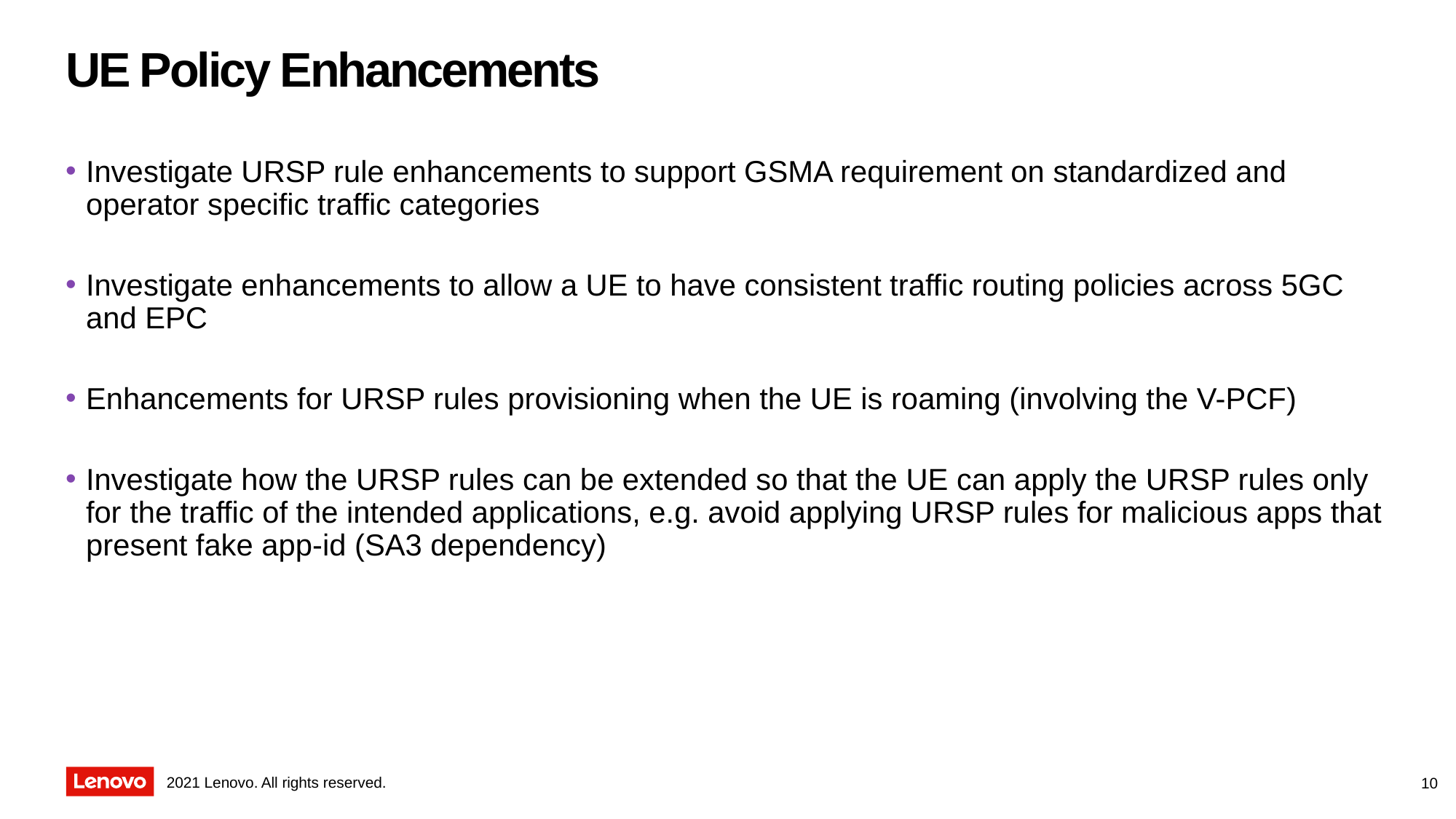

# UE Policy Enhancements
Investigate URSP rule enhancements to support GSMA requirement on standardized and operator specific traffic categories

Investigate enhancements to allow a UE to have consistent traffic routing policies across 5GC and EPC

Enhancements for URSP rules provisioning when the UE is roaming (involving the V-PCF)

Investigate how the URSP rules can be extended so that the UE can apply the URSP rules only for the traffic of the intended applications, e.g. avoid applying URSP rules for malicious apps that present fake app-id (SA3 dependency)
10